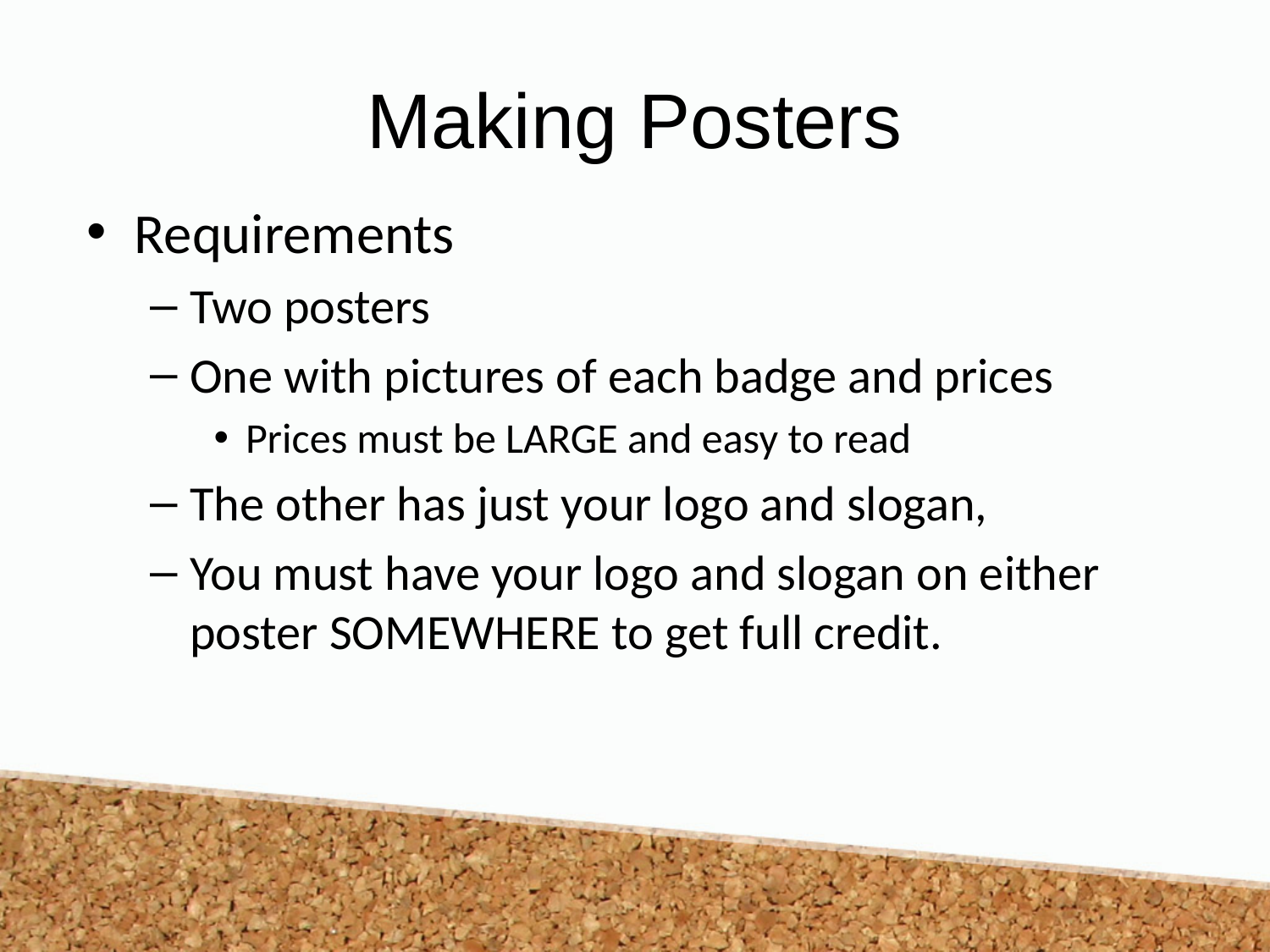

# Making Posters
Requirements
Two posters
One with pictures of each badge and prices
Prices must be LARGE and easy to read
The other has just your logo and slogan,
You must have your logo and slogan on either poster SOMEWHERE to get full credit.